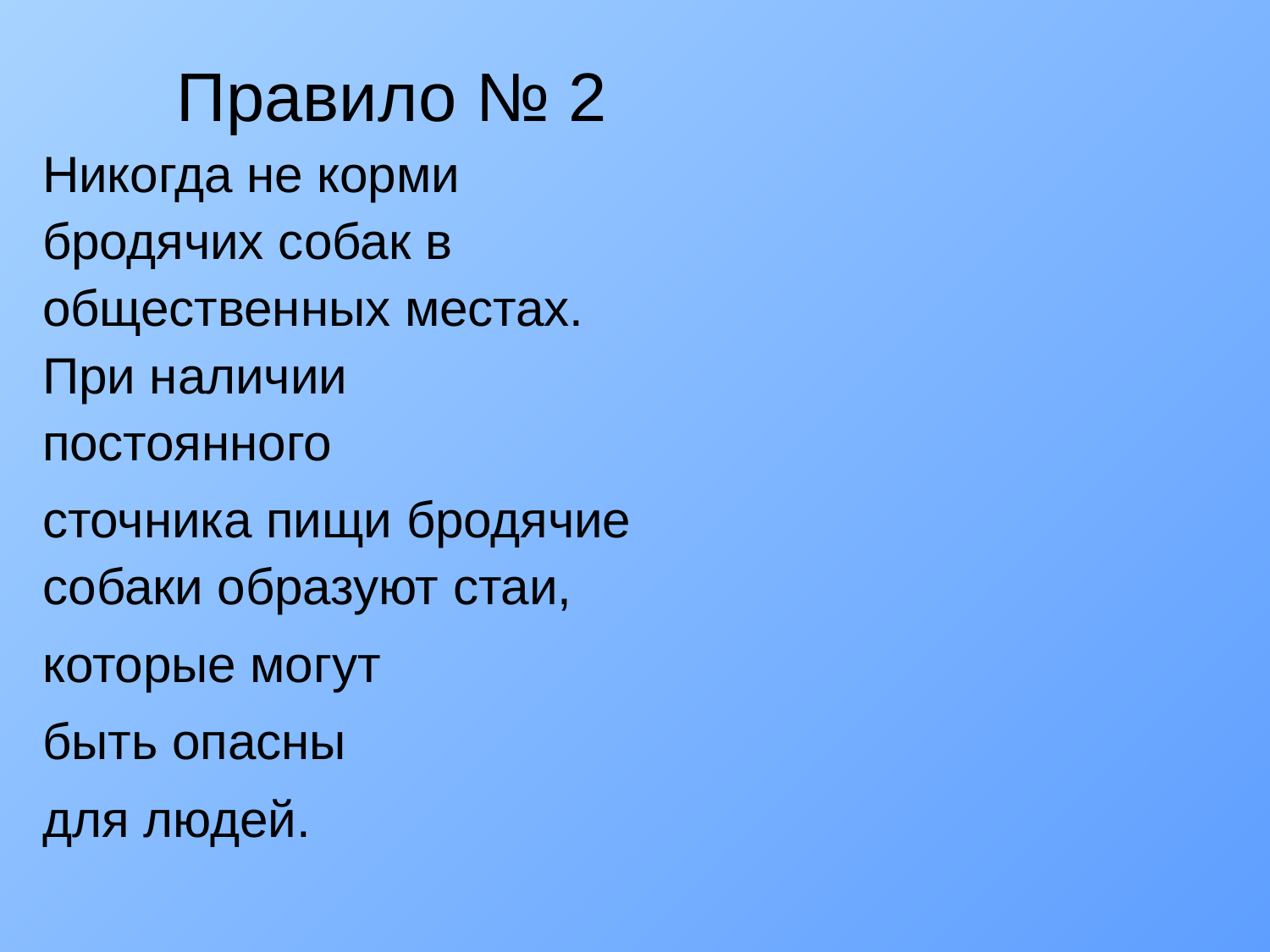

# Правило № 2
Никогда не корми бродячих собак в общественных местах. При наличии постоянного
сточника пищи бродячие собаки образуют стаи,
которые могут
быть опасны
для людей.